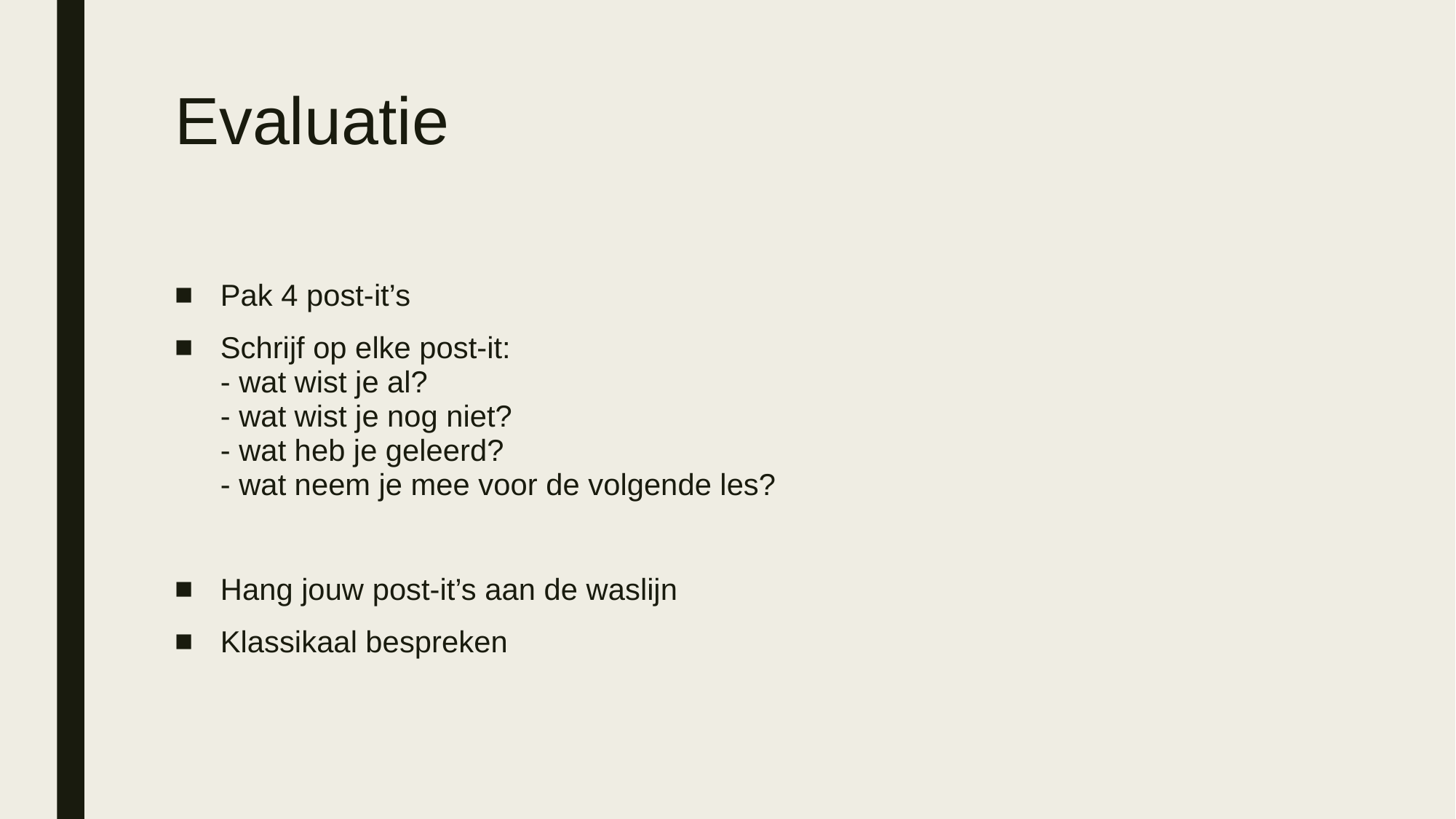

# Evaluatie
Pak 4 post-it’s
Schrijf op elke post-it:
- wat wist je al?
- wat wist je nog niet?
- wat heb je geleerd?
- wat neem je mee voor de volgende les?

Hang jouw post-it’s aan de waslijn
Klassikaal bespreken